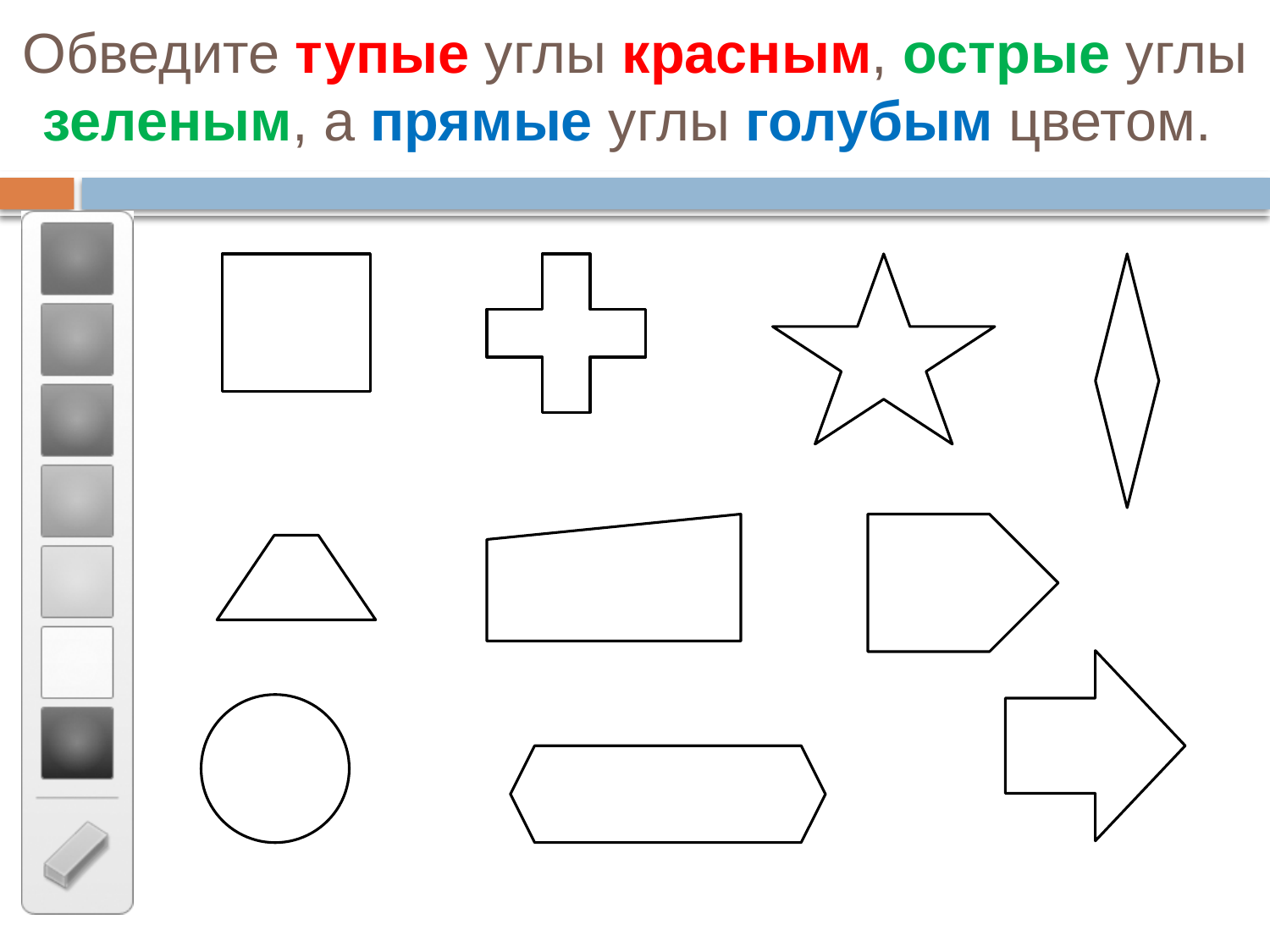

Обведите тупые углы красным, острые углы зеленым, а прямые углы голубым цветом.